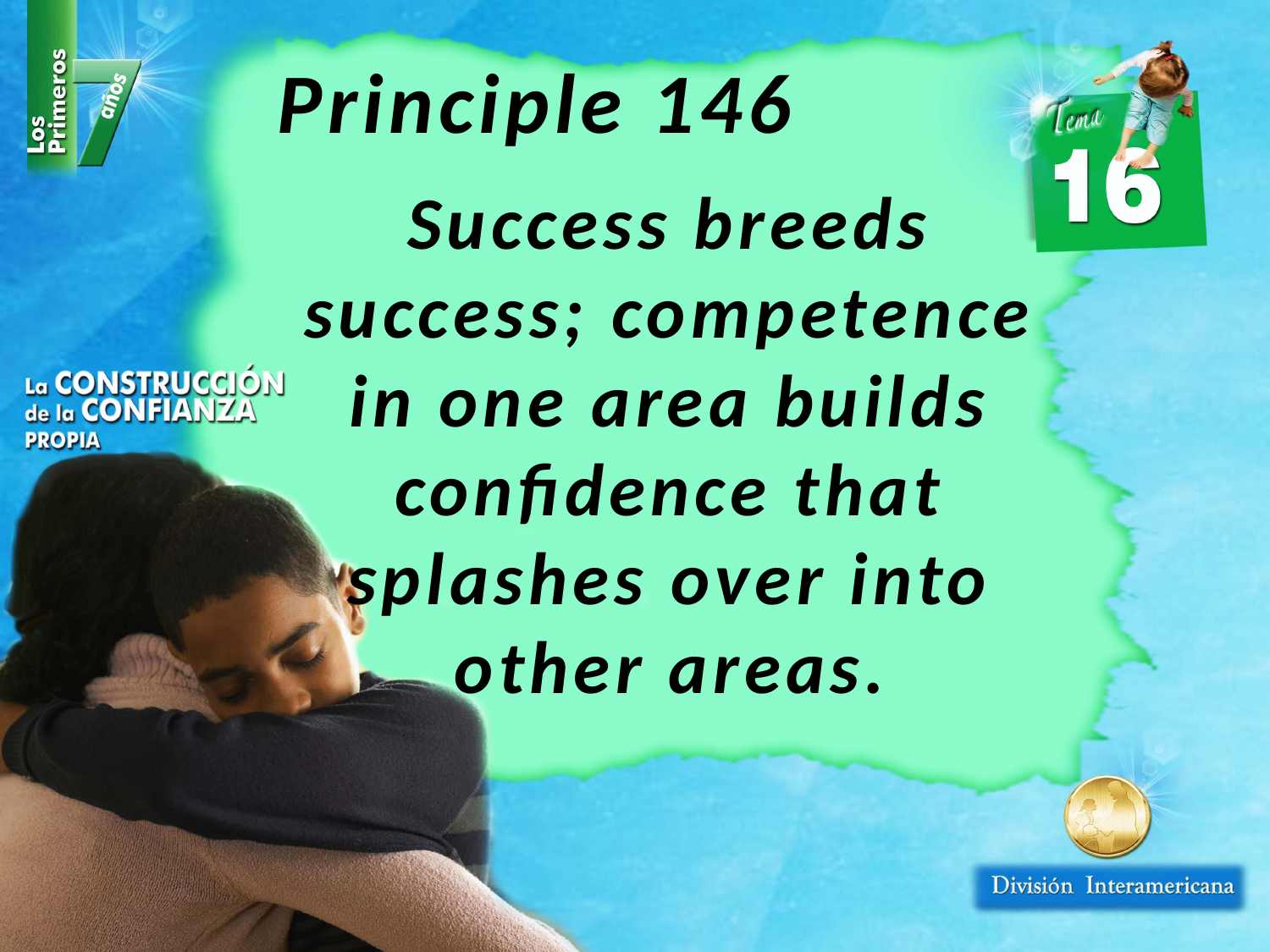

Principle 146

Success breeds success; competence in one area builds confidence that splashes over into other areas.